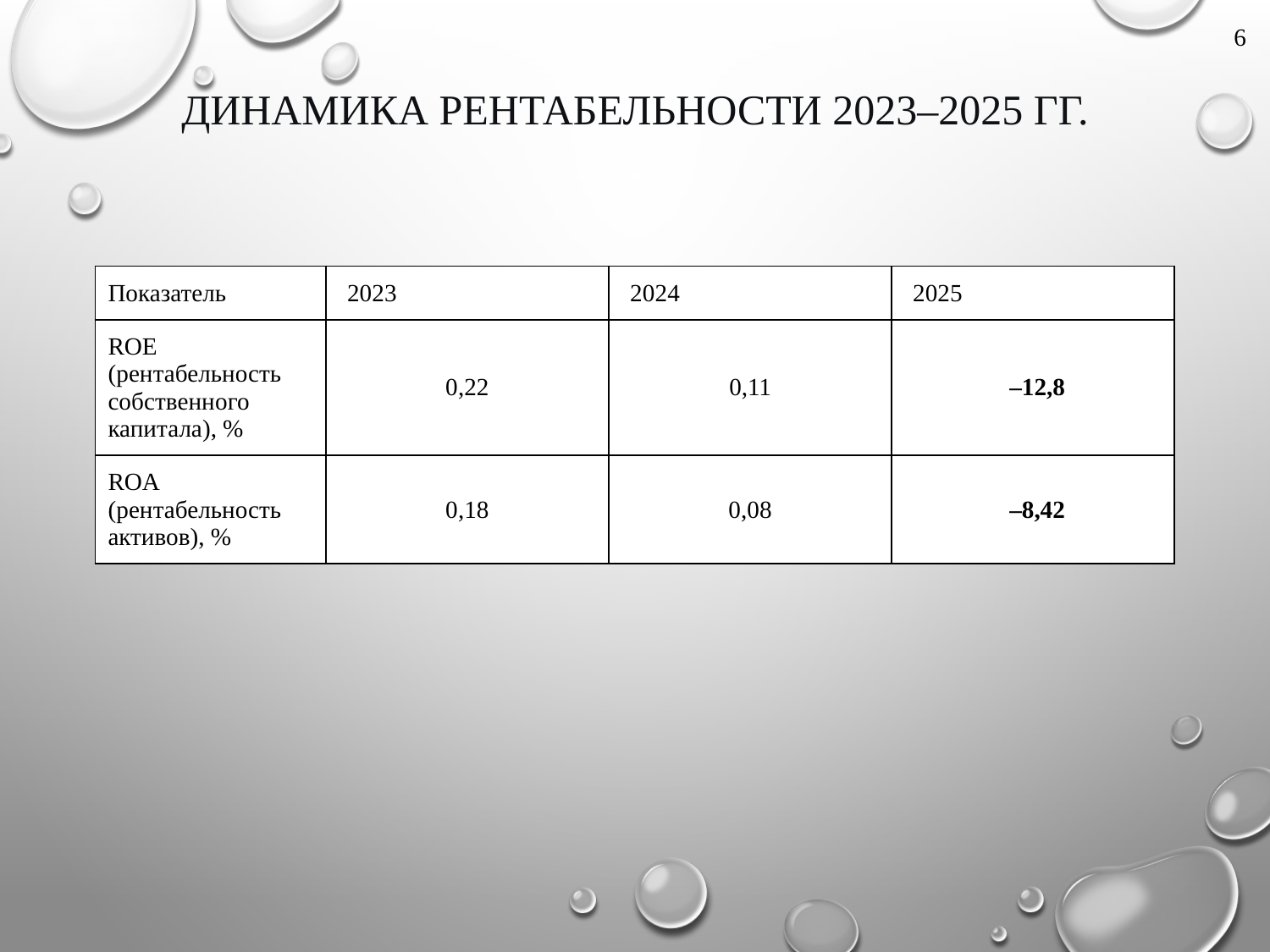

6
# Динамика рентабельности 2023–2025 гг.
| Показатель | 2023 | 2024 | 2025 |
| --- | --- | --- | --- |
| ROE (рентабельность собственного капитала), % | 0,22 | 0,11 | –12,8 |
| ROA (рентабельность активов), % | 0,18 | 0,08 | –8,42 |